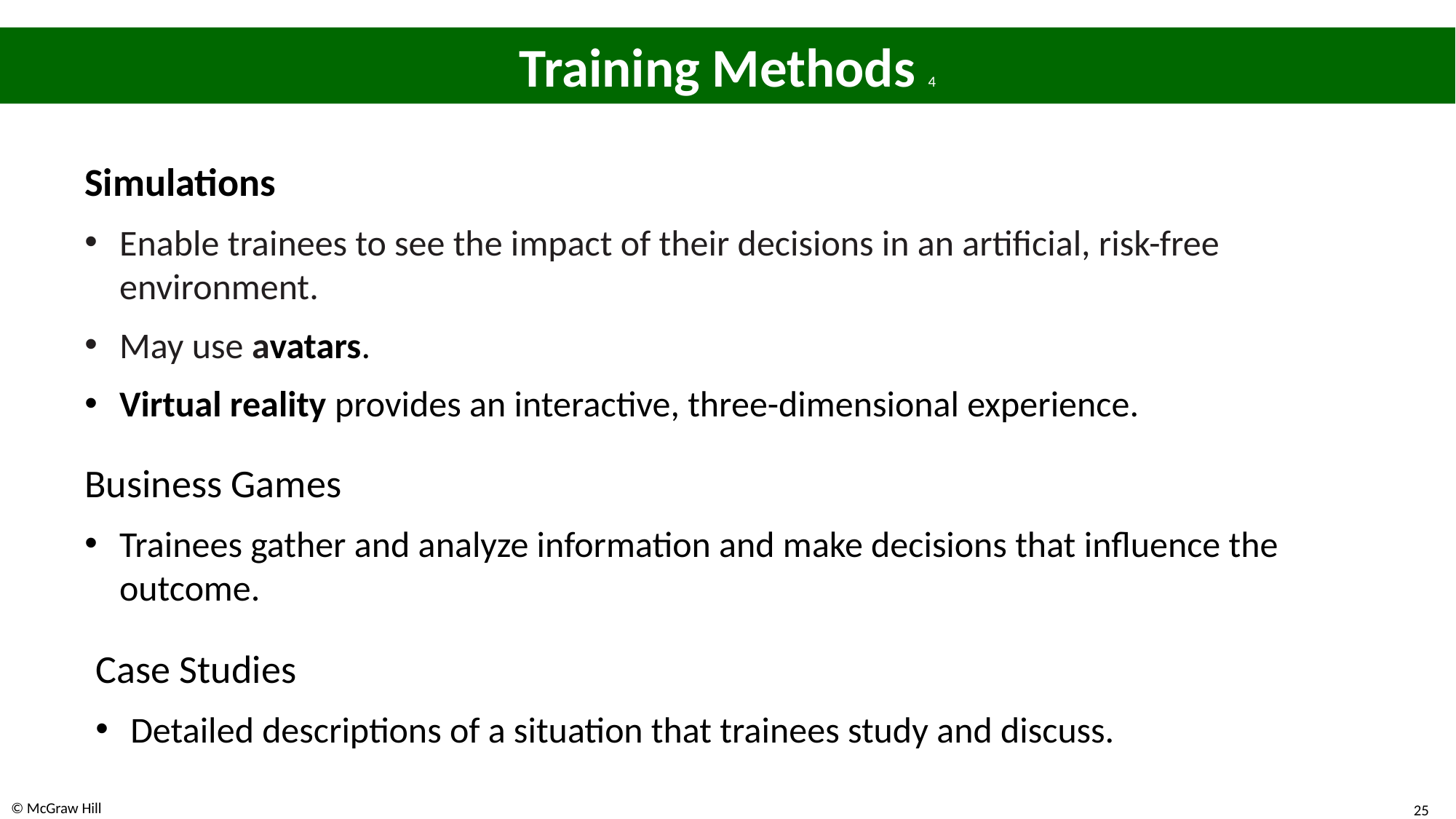

# Training Methods 4
Simulations
Enable trainees to see the impact of their decisions in an artificial, risk-free environment.
May use avatars.
Virtual reality provides an interactive, three-dimensional experience.
Business Games
Trainees gather and analyze information and make decisions that influence the outcome.
Case Studies
Detailed descriptions of a situation that trainees study and discuss.